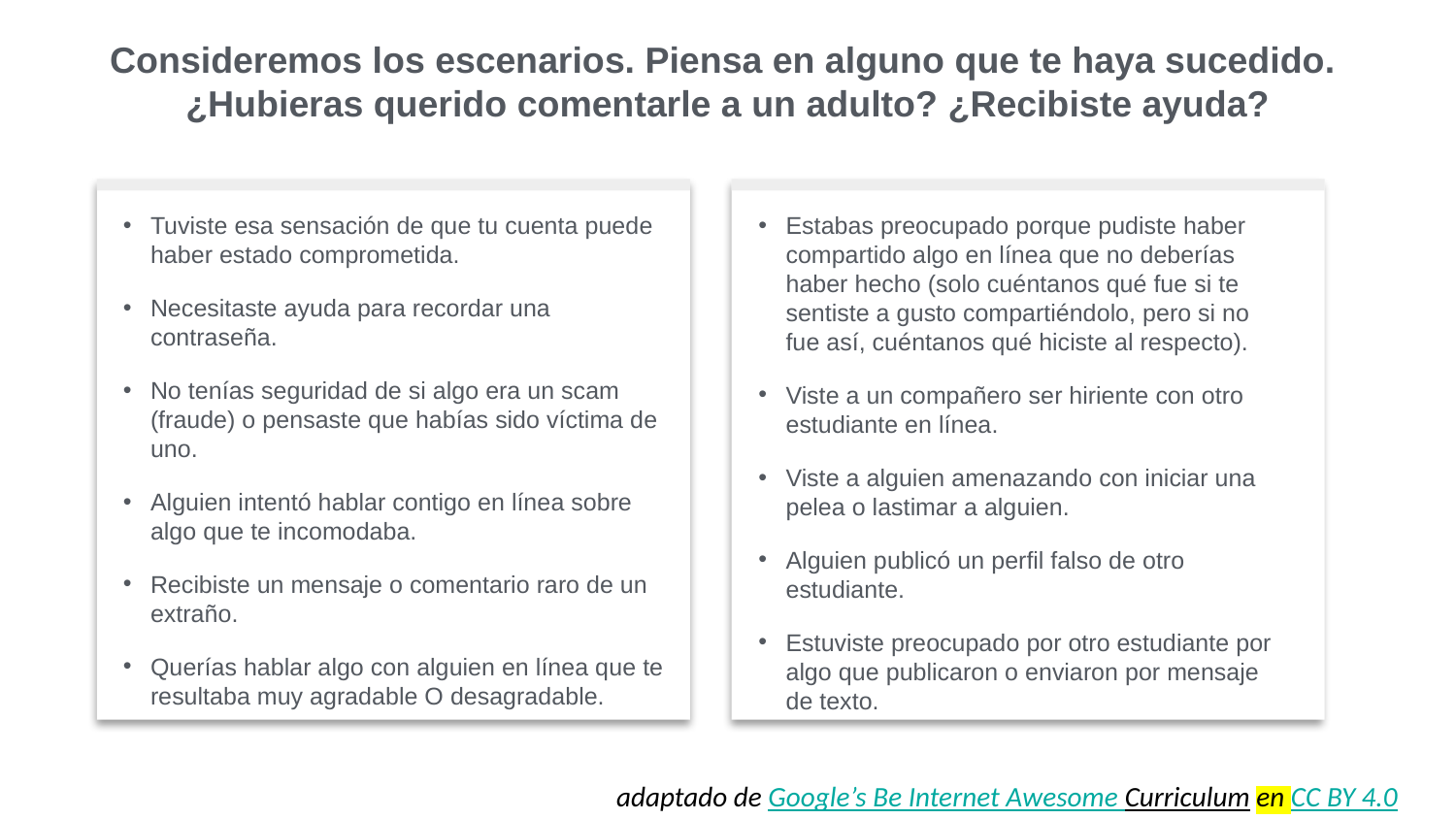

Consideremos los escenarios. Piensa en alguno que te haya sucedido.
¿Hubieras querido comentarle a un adulto? ¿Recibiste ayuda?

Tuviste esa sensación de que tu cuenta puede haber estado comprometida.
Necesitaste ayuda para recordar una contraseña.
No tenías seguridad de si algo era un scam (fraude) o pensaste que habías sido víctima de uno.
Alguien intentó hablar contigo en línea sobre algo que te incomodaba.
Recibiste un mensaje o comentario raro de un extraño.
Querías hablar algo con alguien en línea que te resultaba muy agradable O desagradable.
Estabas preocupado porque pudiste haber compartido algo en línea que no deberías haber hecho (solo cuéntanos qué fue si te sentiste a gusto compartiéndolo, pero si no fue así, cuéntanos qué hiciste al respecto).
Viste a un compañero ser hiriente con otro estudiante en línea.
Viste a alguien amenazando con iniciar una pelea o lastimar a alguien.
Alguien publicó un perfil falso de otro estudiante.
Estuviste preocupado por otro estudiante por algo que publicaron o enviaron por mensaje de texto.
adaptado de Google’s Be Internet Awesome Curriculum en CC BY 4.0